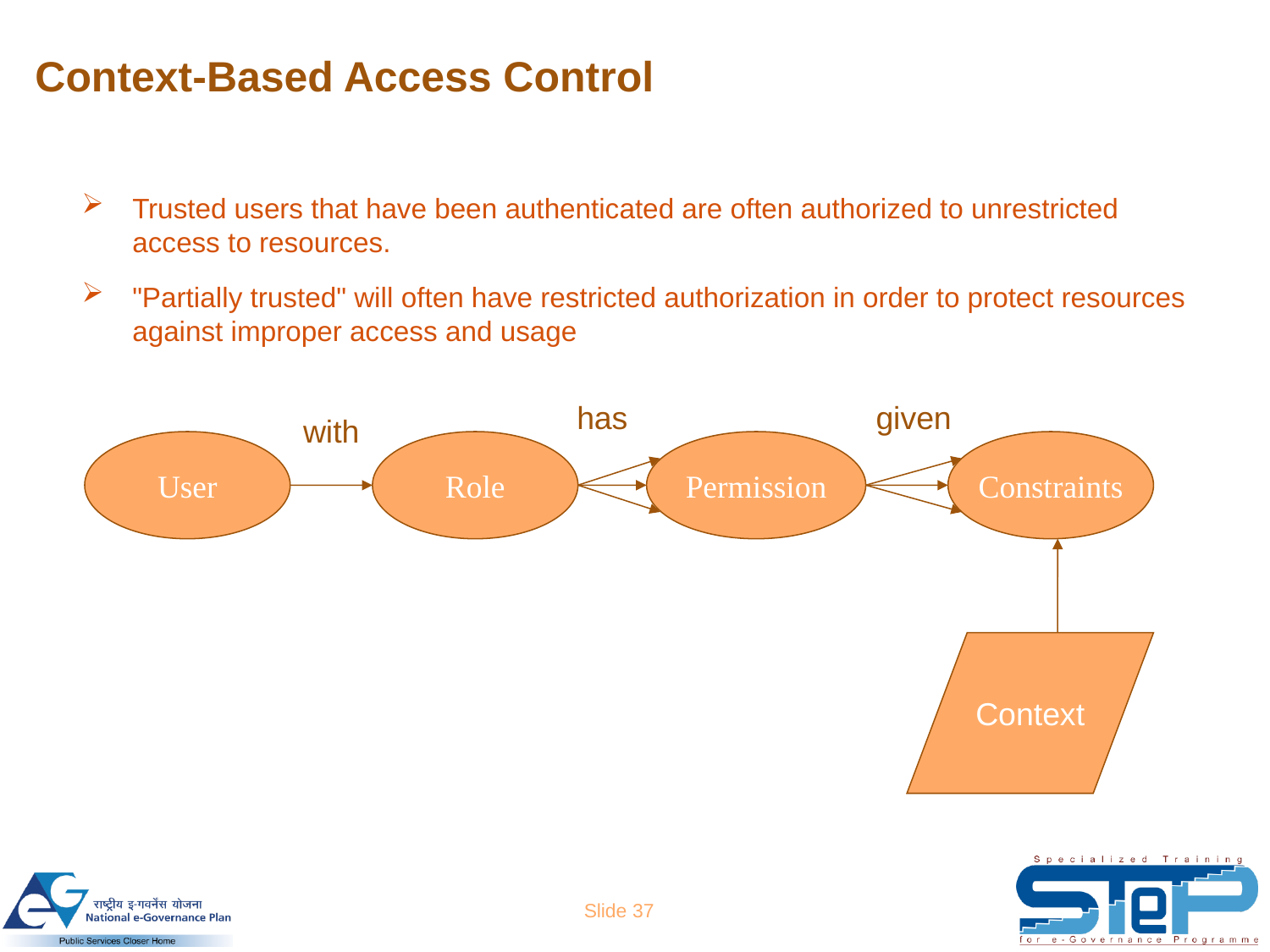

# Context-Based Access Control
Trusted users that have been authenticated are often authorized to unrestricted access to resources.
"Partially trusted" will often have restricted authorization in order to protect resources against improper access and usage

has
given
with
User
Role
Permission
Constraints

Context